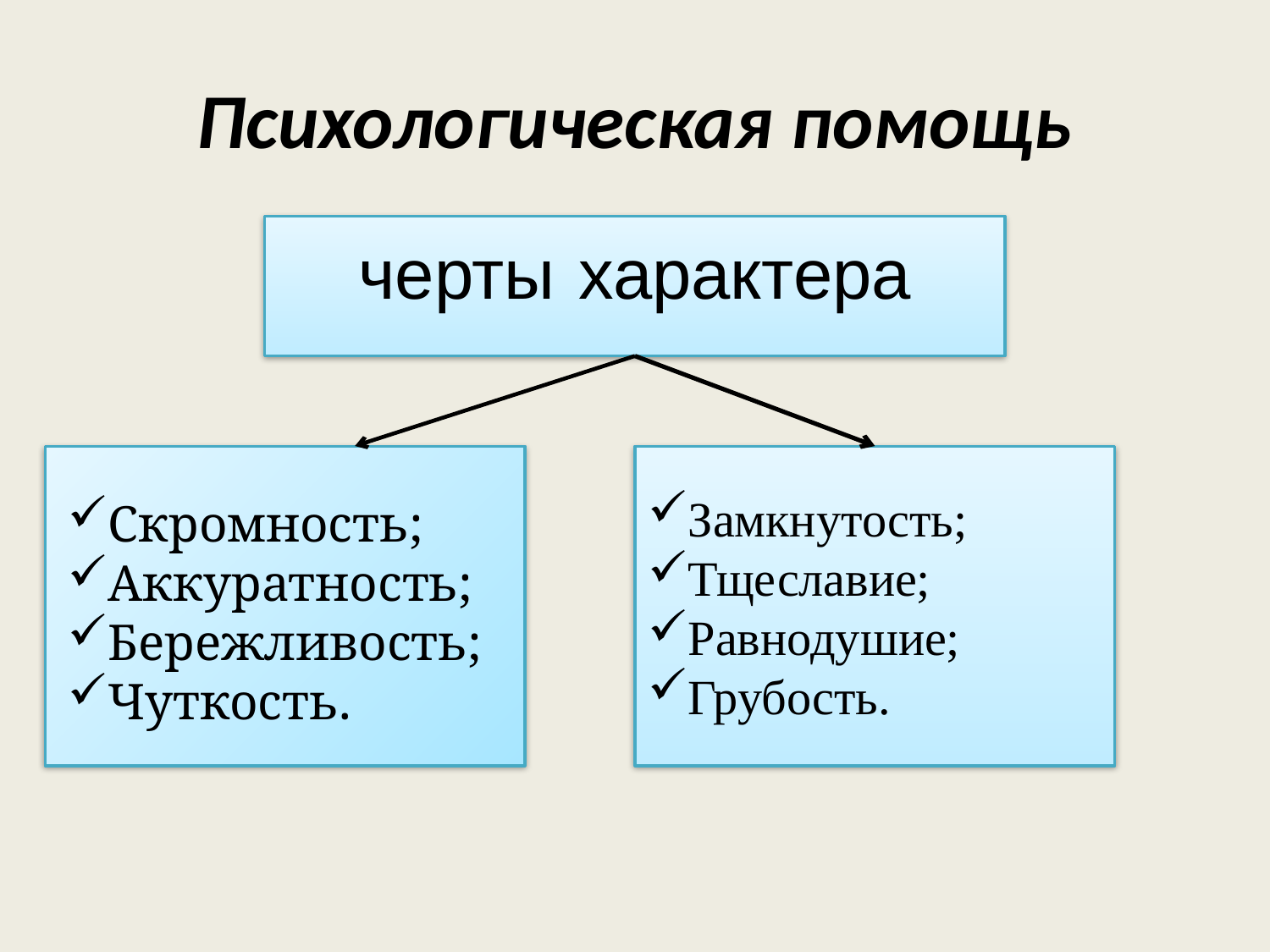

# Психологическая помощь

черты характера

Замкнутость;
Тщеславие;
Равнодушие;
Грубость.
Скромность;
Аккуратность;
Бережливость;
Чуткость.